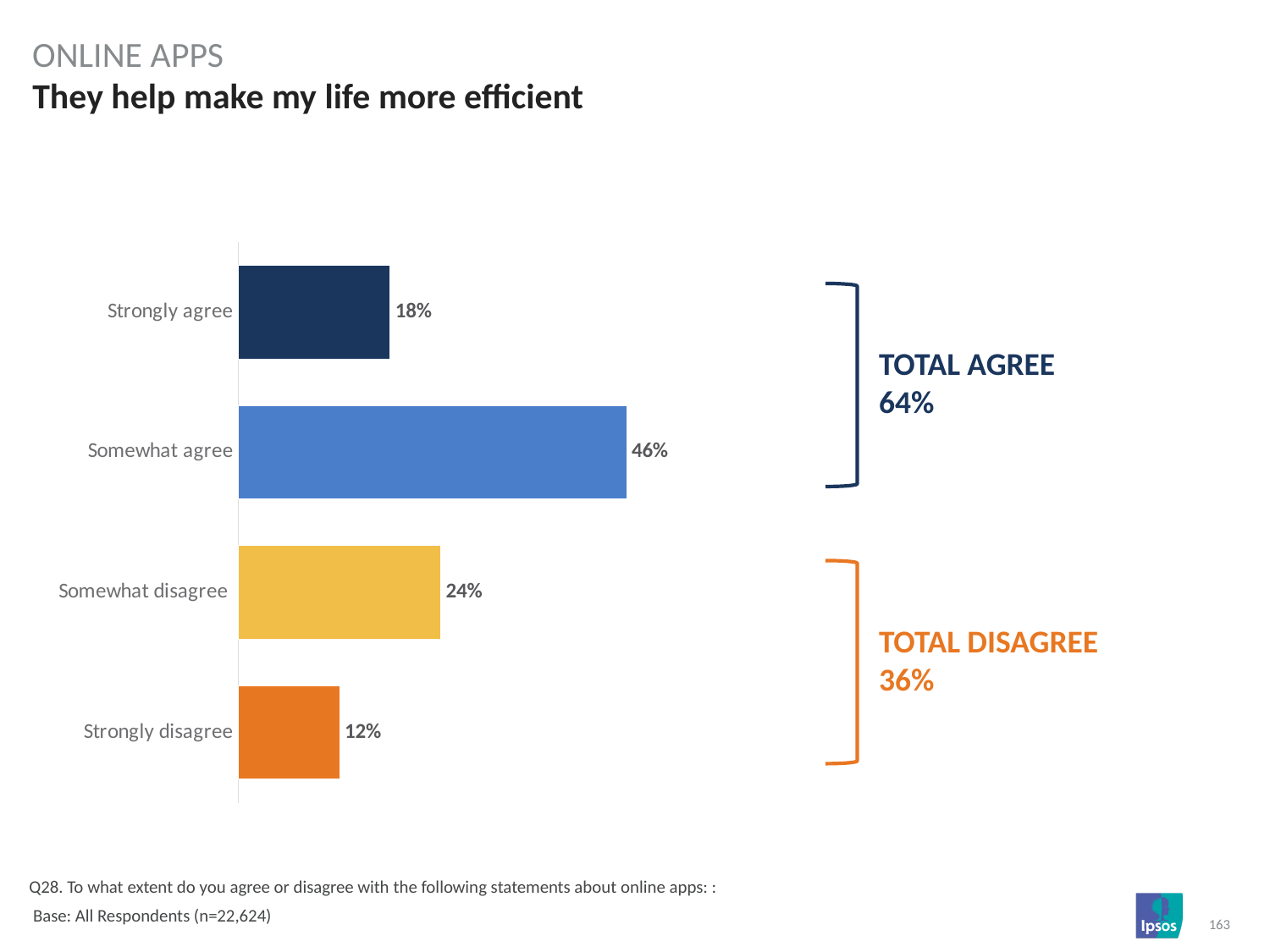

online APPS
# They help make my life more efficient

### Chart

| Category | Column1 |
|---|---|
| Strongly agree | 0.18 |
| Somewhat agree | 0.46 |
| Somewhat disagree  | 0.24 |
| Strongly disagree | 0.12 |
TOTAL AGREE
64%

TOTAL DISAGREE
36%
Q28. To what extent do you agree or disagree with the following statements about online apps: :
 Base: All Respondents (n=22,624)